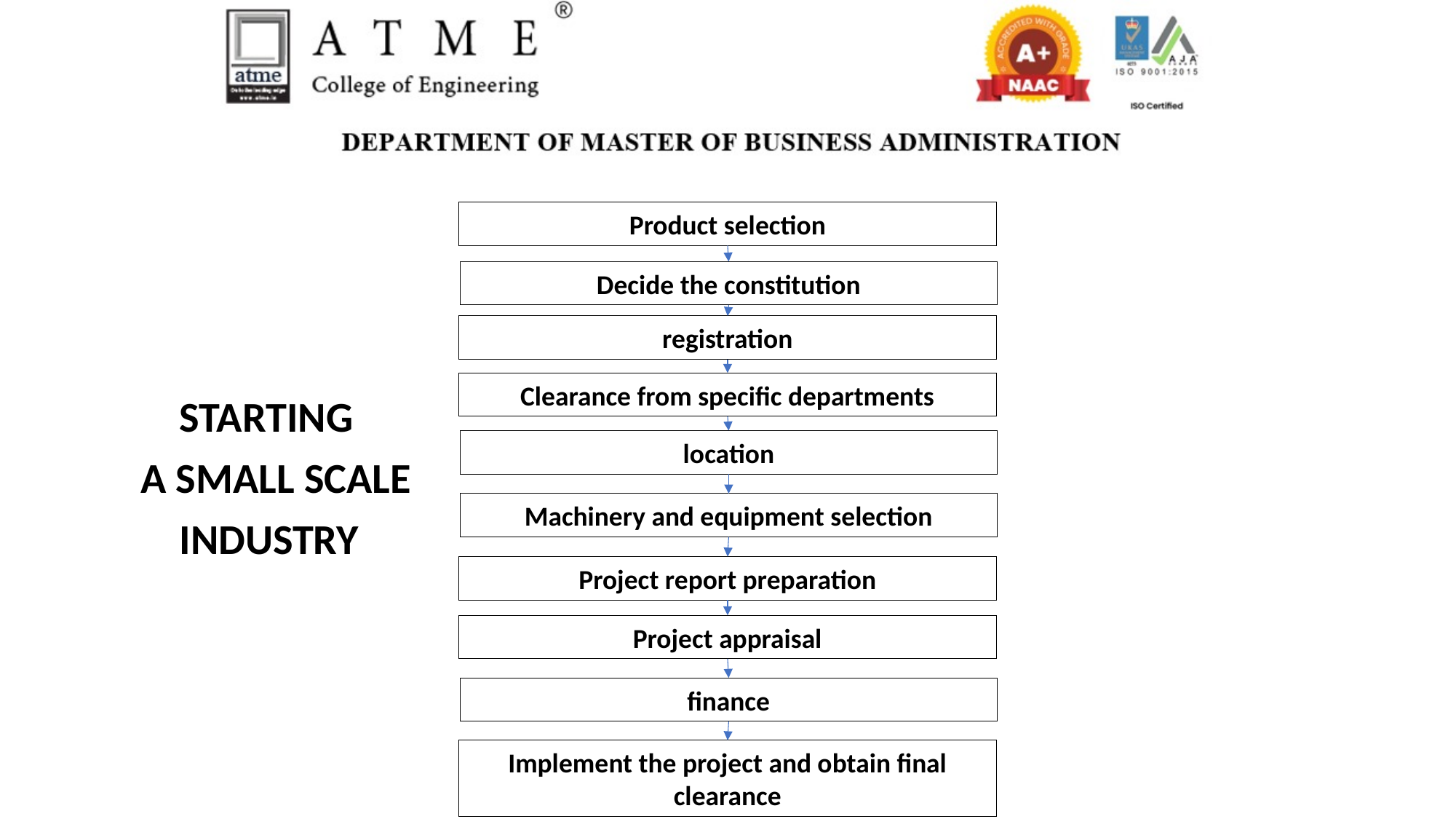

STARTING
   A SMALL SCALE
       INDUSTRY
Product selection

Decide the constitution
registration
Clearance from specific departments
location
Machinery and equipment selection
Project report preparation
Project appraisal
finance
Implement the project and obtain final clearance